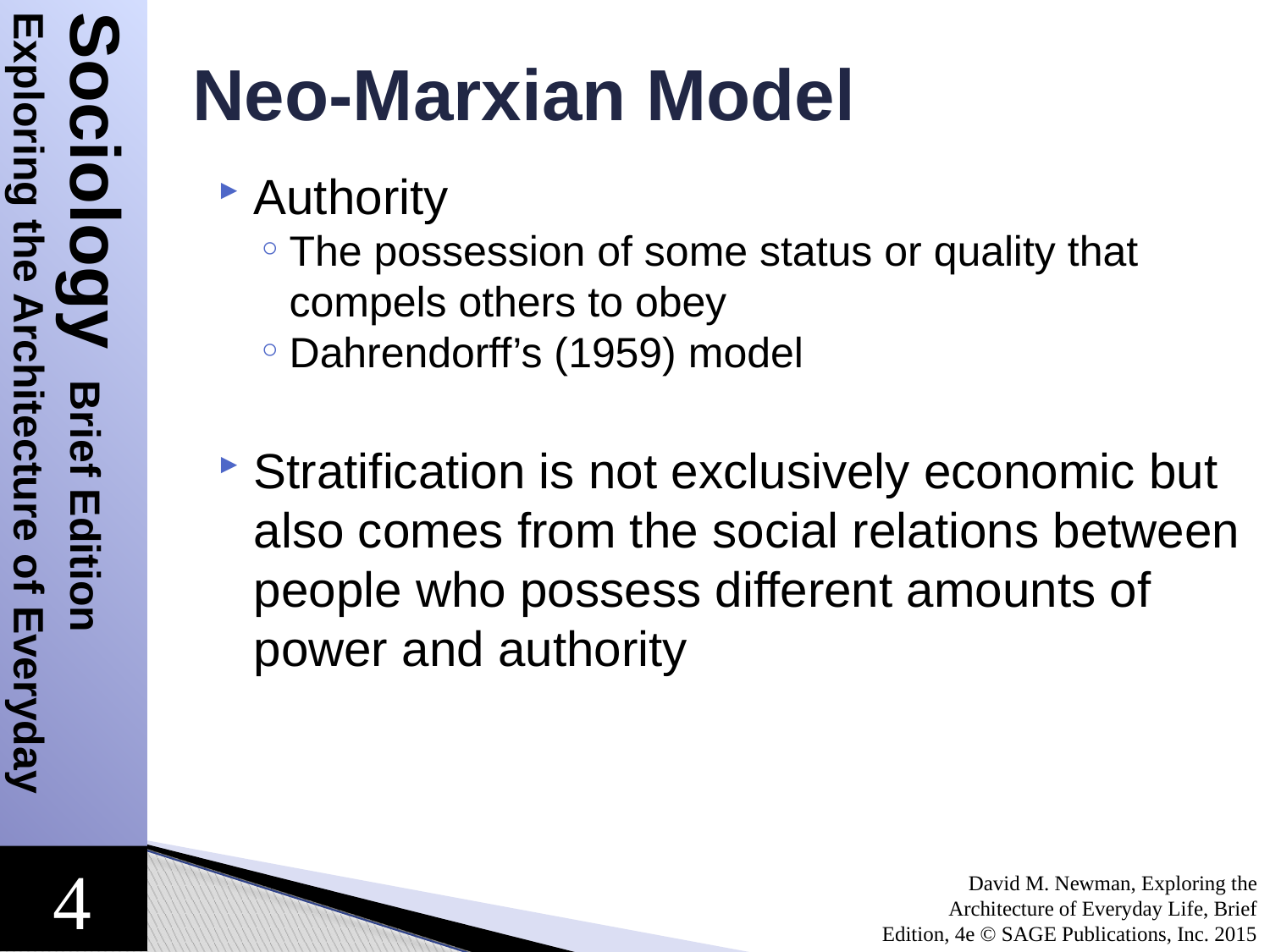

Neo-Marxian Model
Authority
The possession of some status or quality that compels others to obey
Dahrendorff’s (1959) model

Stratification is not exclusively economic but also comes from the social relations between people who possess different amounts of power and authority
David M. Newman, Exploring the Architecture of Everyday Life, Brief Edition, 4e © SAGE Publications, Inc. 2015